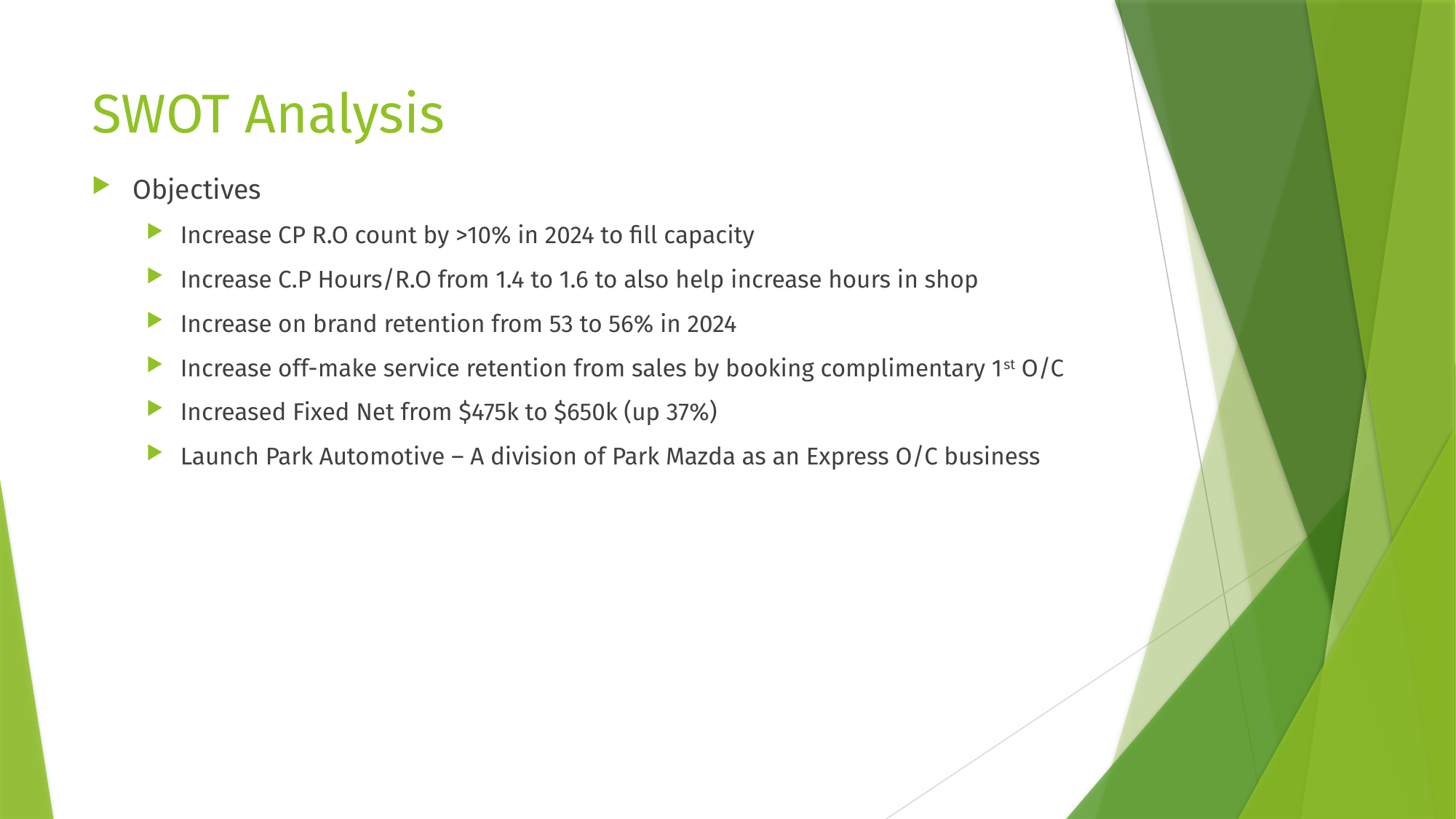

# SWOT Analysis
Objectives
Increase CP R.O count by >10% in 2024 to fill capacity
Increase C.P Hours/R.O from 1.4 to 1.6 to also help increase hours in shop
Increase on brand retention from 53 to 56% in 2024
Increase off-make service retention from sales by booking complimentary 1st O/C
Increased Fixed Net from $475k to $650k (up 37%)
Launch Park Automotive – A division of Park Mazda as an Express O/C business